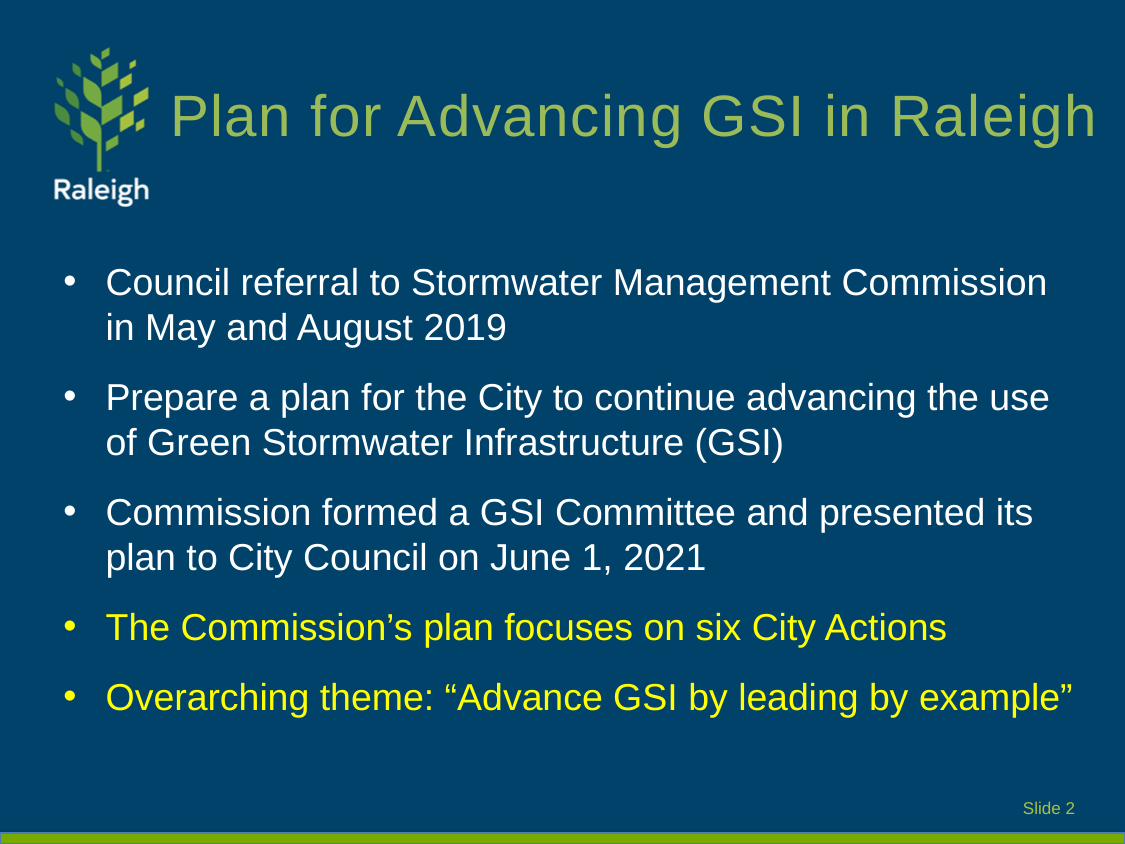

# Plan for Advancing GSI in Raleigh
Council referral to Stormwater Management Commission in May and August 2019
Prepare a plan for the City to continue advancing the use of Green Stormwater Infrastructure (GSI)
Commission formed a GSI Committee and presented its plan to City Council on June 1, 2021
The Commission’s plan focuses on six City Actions
Overarching theme: “Advance GSI by leading by example”